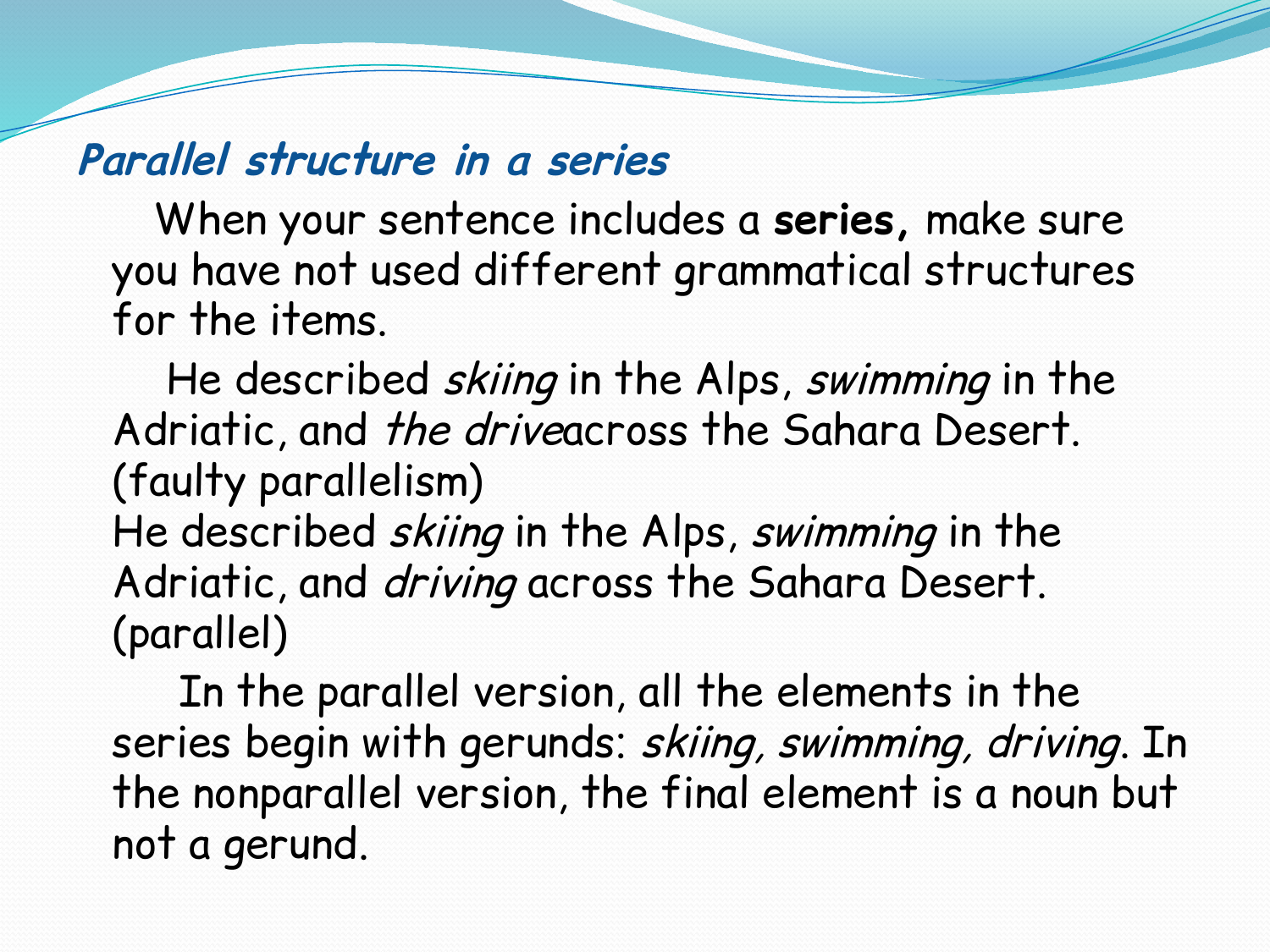

Parallel structure in a series
      When your sentence includes a series, make sure you have not used different grammatical structures for the items.
       He described skiing in the Alps, swimming in the Adriatic, and the driveacross the Sahara Desert. (faulty parallelism) 
He described skiing in the Alps, swimming in the Adriatic, and driving across the Sahara Desert. (parallel)
        In the parallel version, all the elements in the series begin with gerunds: skiing, swimming, driving. In the nonparallel version, the final element is a noun but not a gerund.